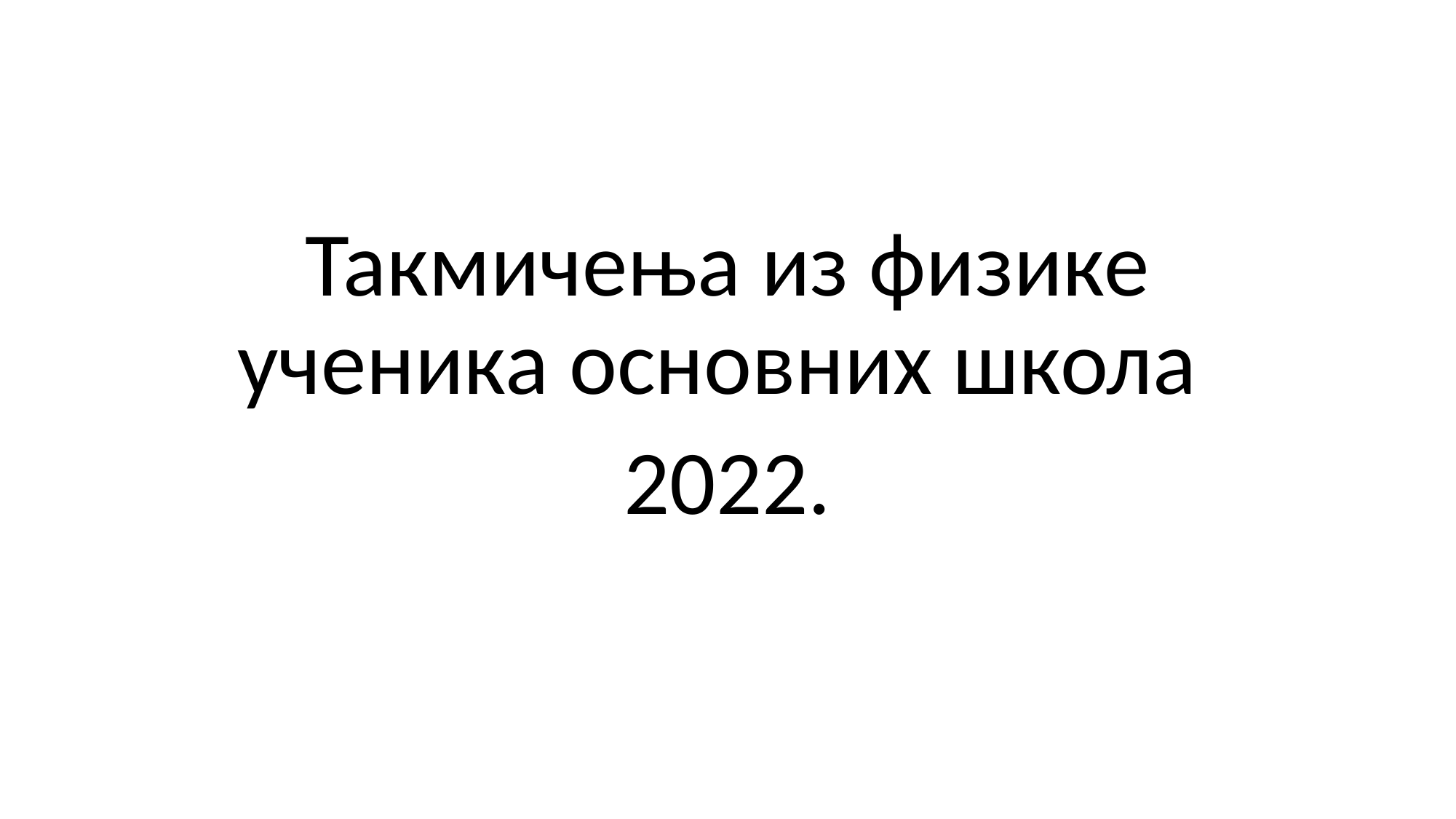

# Такмичења из физике ученика основних школа
2022.